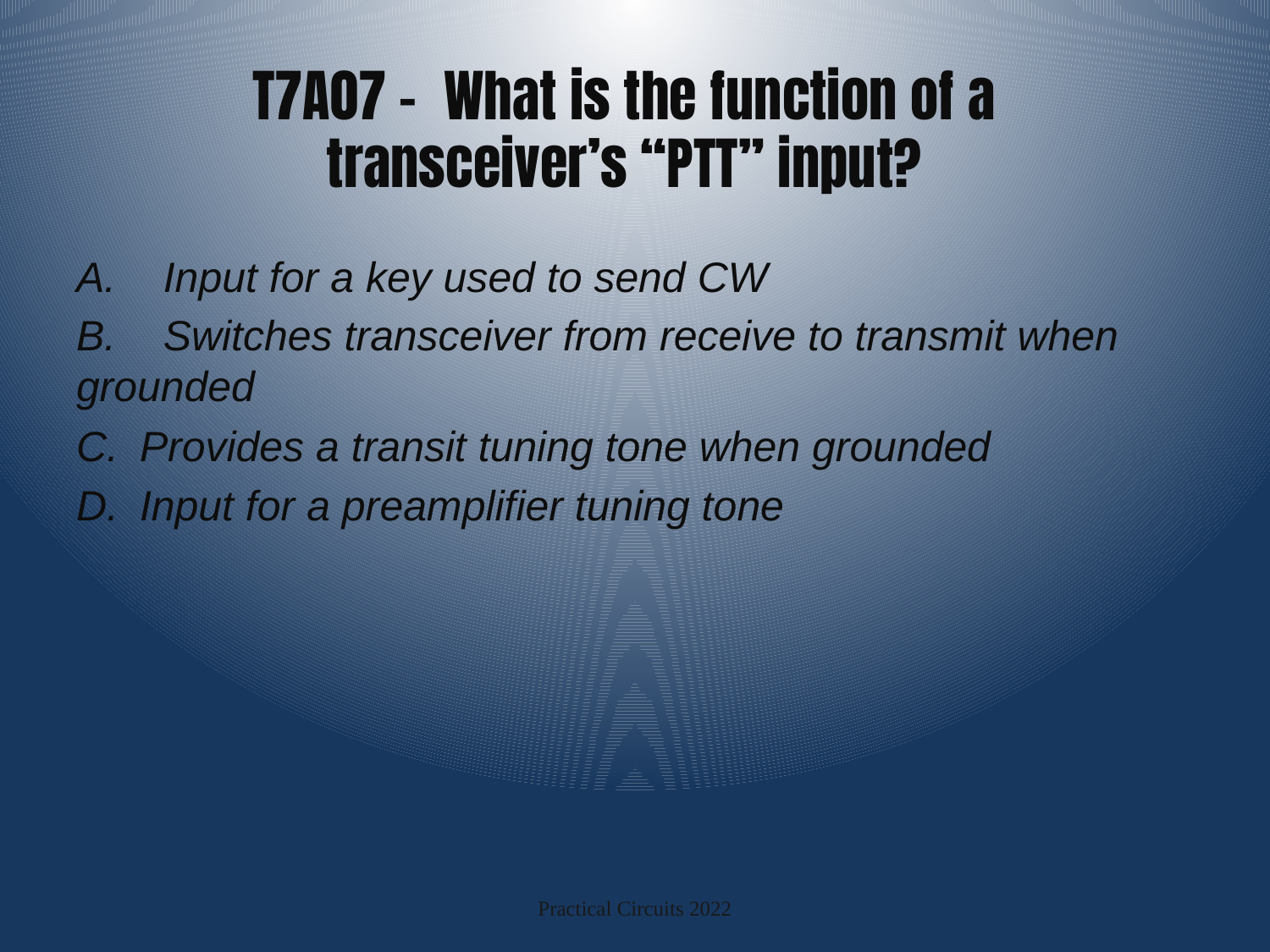

# T7A07 -  What is the function of a transceiver’s “PTT” input?
A.    Input for a key used to send CW
B.    Switches transceiver from receive to transmit when grounded
Provides a transit tuning tone when grounded
Input for a preamplifier tuning tone

Practical Circuits 2022